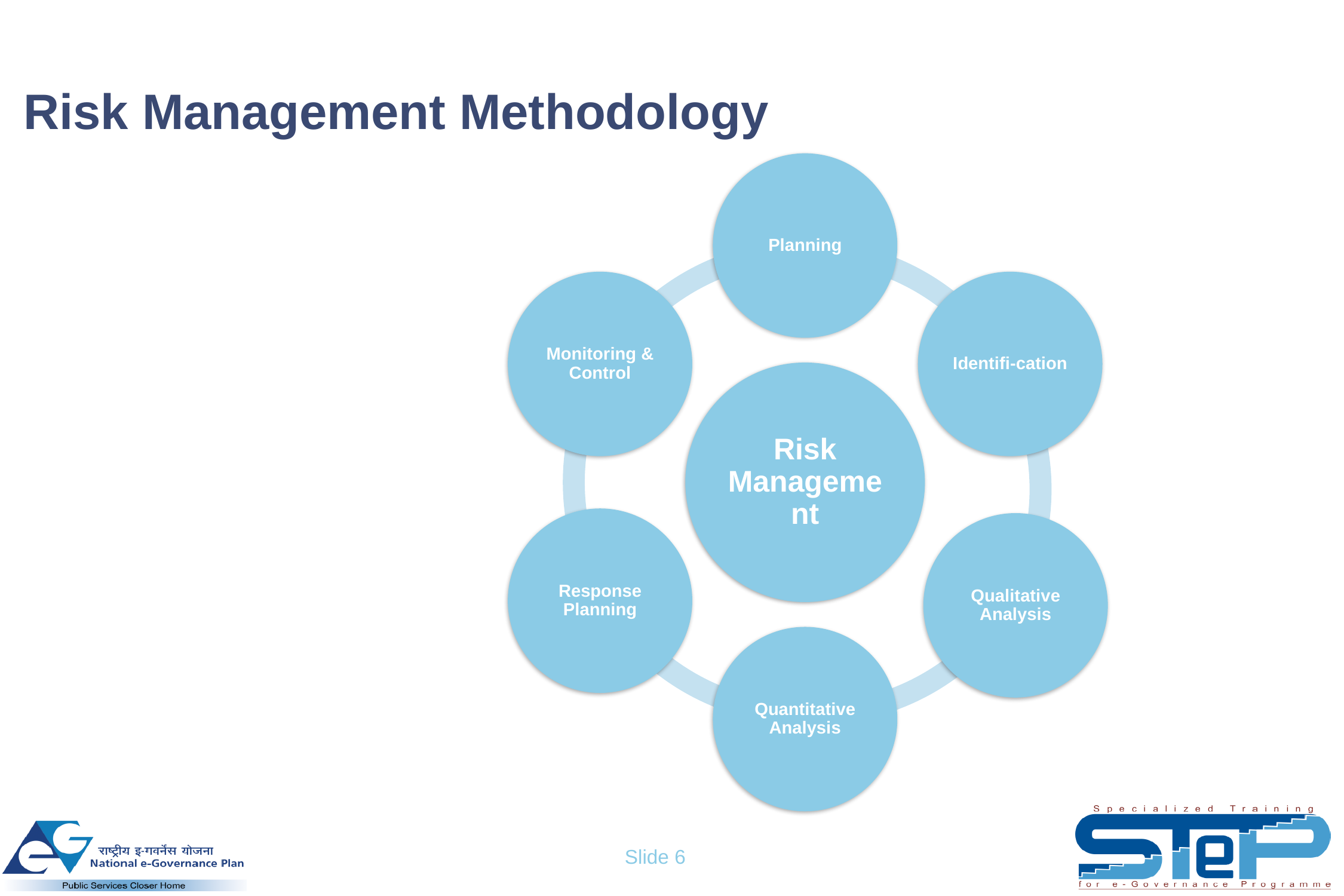

# Risk Management Methodology
Risk Management
Planning
Identifi-cation
Qualitative Analysis
Quantitative Analysis
Response Planning
Monitoring & Control